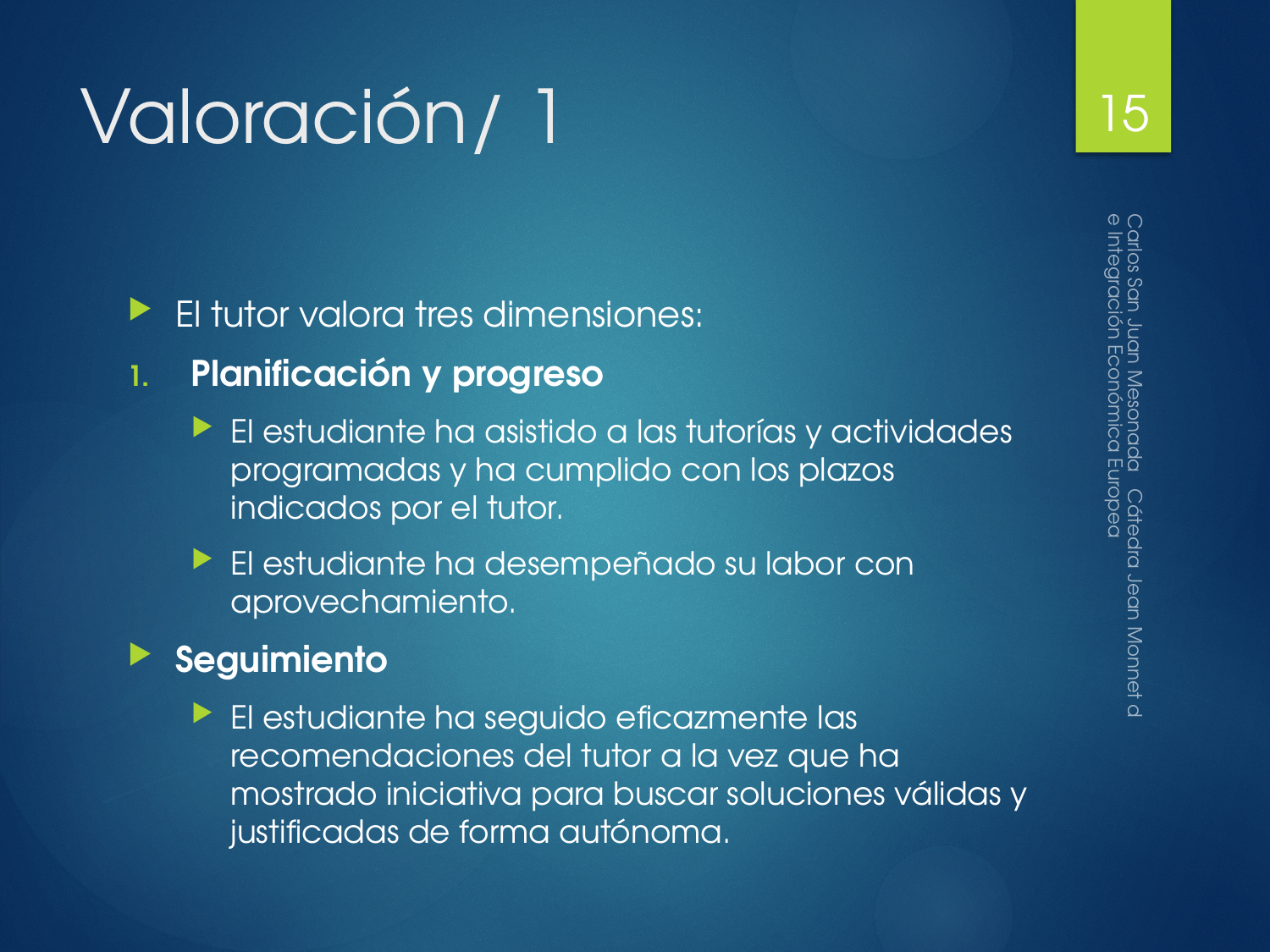

15
# Valoración/ 1
El tutor valora tres dimensiones:
Planificación y progreso
El estudiante ha asistido a las tutorías y actividades programadas y ha cumplido con los plazos indicados por el tutor.
El estudiante ha desempeñado su labor con aprovechamiento.
Seguimiento
El estudiante ha seguido eficazmente las recomendaciones del tutor a la vez que ha mostrado iniciativa para buscar soluciones válidas y justificadas de forma autónoma.

Carlos San Juan Mesonada   Cátedra Jean Monnet de Integración Económica Europea